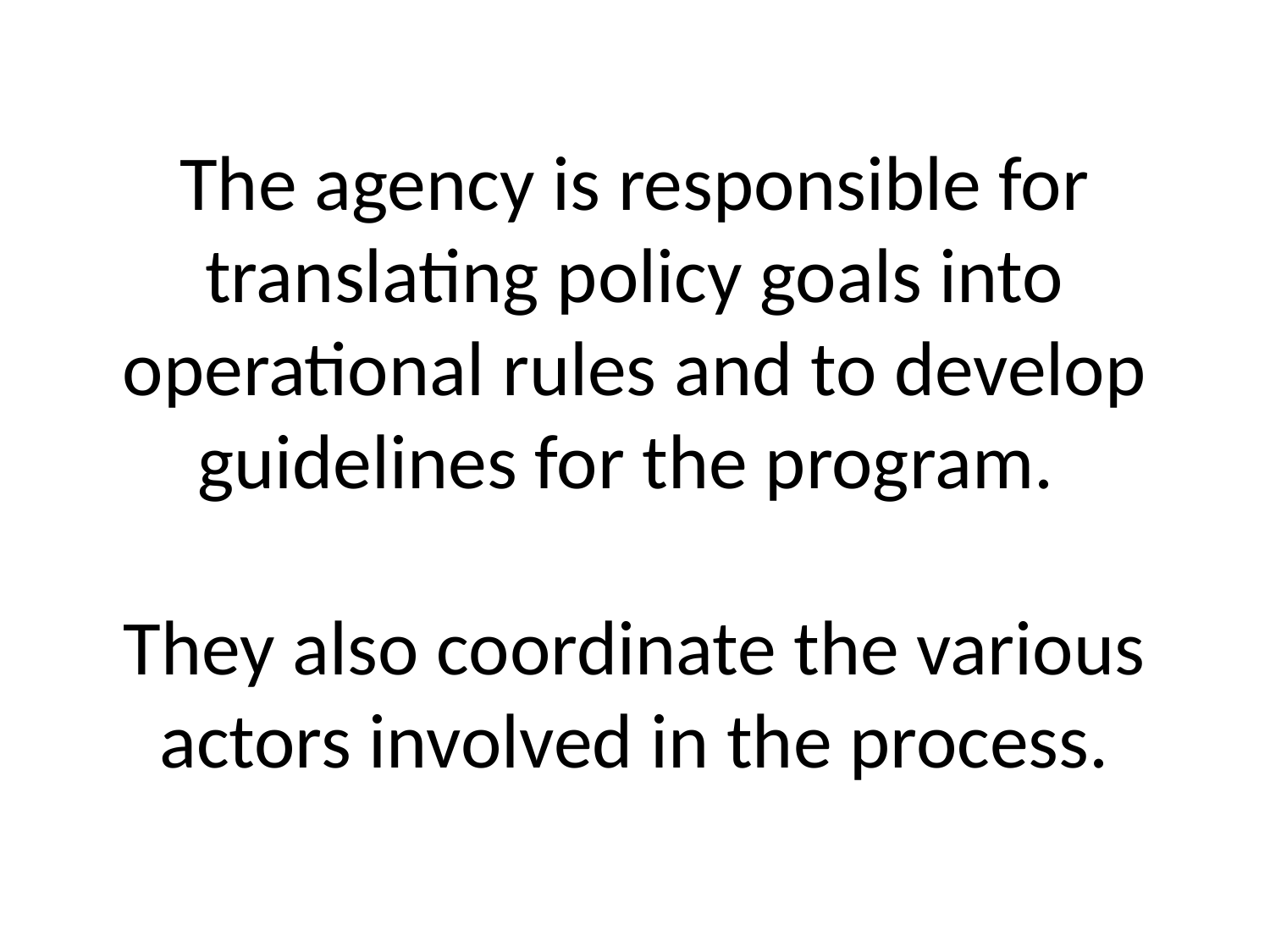

# The agency is responsible for translating policy goals into operational rules and to develop guidelines for the program. They also coordinate the various actors involved in the process.